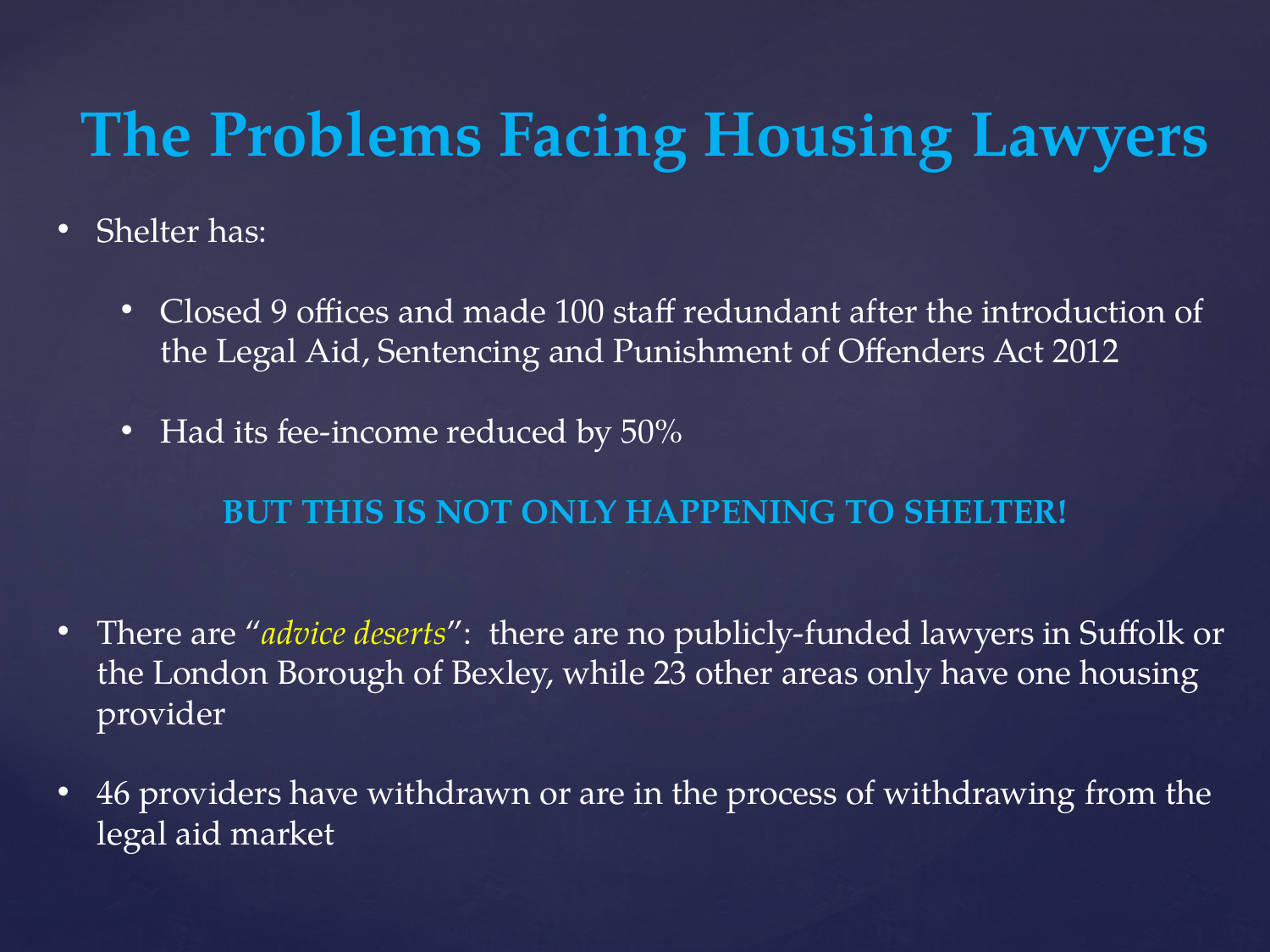

The Problems Facing Housing Lawyers

Shelter has:

Closed 9 offices and made 100 staff redundant after the introduction of the Legal Aid, Sentencing and Punishment of Offenders Act 2012

Had its fee-income reduced by 50%

BUT THIS IS NOT ONLY HAPPENING TO SHELTER!

There are “advice deserts”:  there are no publicly-funded lawyers in Suffolk or the London Borough of Bexley, while 23 other areas only have one housing provider

46 providers have withdrawn or are in the process of withdrawing from the legal aid market